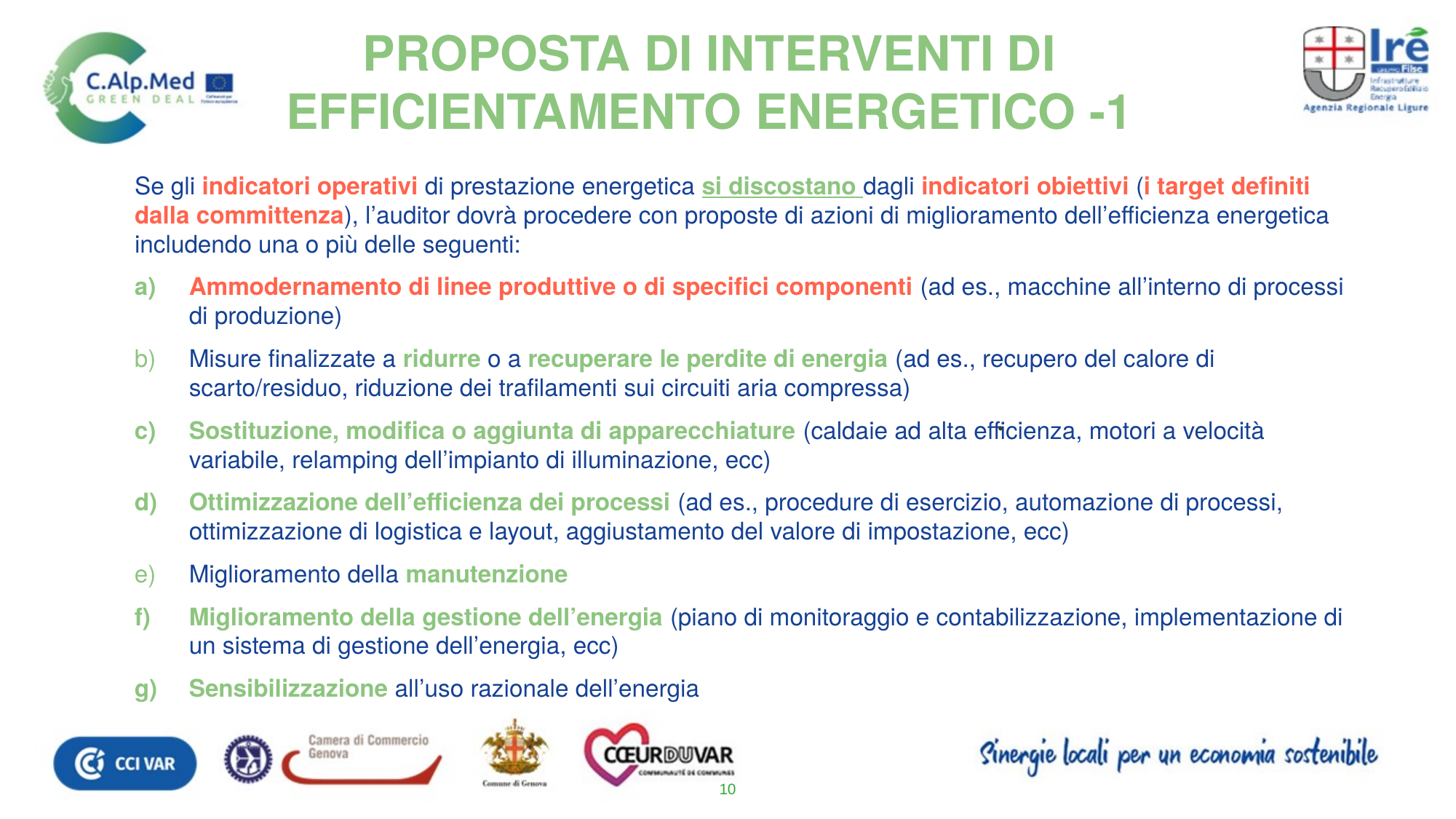

Proposta di interventi di efficientamento energetico -1
Se gli indicatori operativi di prestazione energetica si discostano dagli indicatori obiettivi (i target definiti dalla committenza), l’auditor dovrà procedere con proposte di azioni di miglioramento dell’efficienza energetica includendo una o più delle seguenti:
Ammodernamento di linee produttive o di specifici componenti (ad es., macchine all’interno di processi di produzione)
Misure finalizzate a ridurre o a recuperare le perdite di energia (ad es., recupero del calore di scarto/residuo, riduzione dei trafilamenti sui circuiti aria compressa)
Sostituzione, modifica o aggiunta di apparecchiature (caldaie ad alta efficienza, motori a velocità variabile, relamping dell’impianto di illuminazione, ecc)
Ottimizzazione dell’efficienza dei processi (ad es., procedure di esercizio, automazione di processi, ottimizzazione di logistica e layout, aggiustamento del valore di impostazione, ecc)
Miglioramento della manutenzione
Miglioramento della gestione dell’energia (piano di monitoraggio e contabilizzazione, implementazione di un sistema di gestione dell’energia, ecc)
Sensibilizzazione all’uso razionale dell’energia

.
10